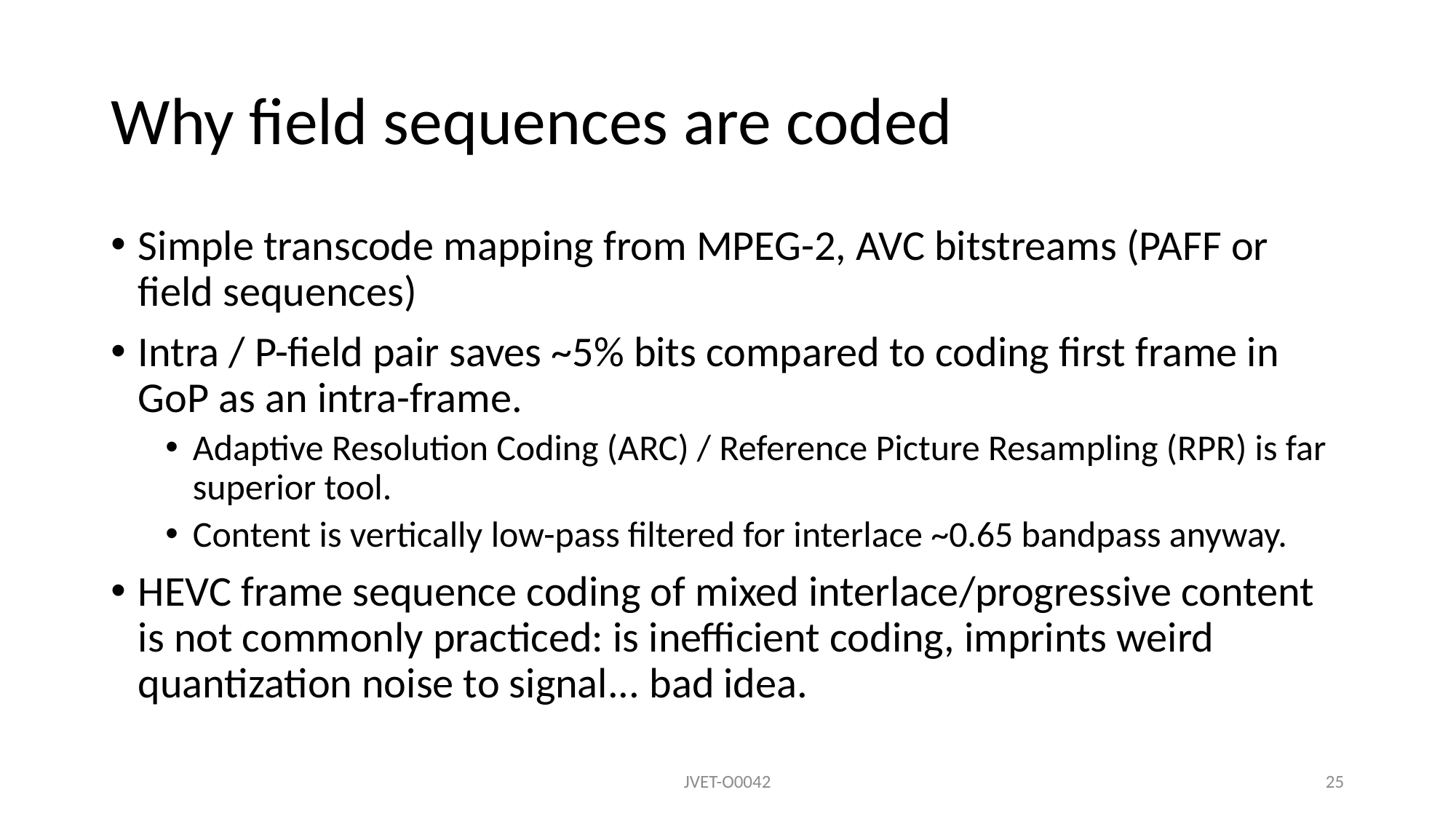

# Why field sequences are coded
Simple transcode mapping from MPEG-2, AVC bitstreams (PAFF or field sequences)
Intra / P-field pair saves ~5% bits compared to coding first frame in GoP as an intra-frame.
Adaptive Resolution Coding (ARC) / Reference Picture Resampling (RPR) is far superior tool.
Content is vertically low-pass filtered for interlace ~0.65 bandpass anyway.
HEVC frame sequence coding of mixed interlace/progressive content is not commonly practiced: is inefficient coding, imprints weird quantization noise to signal... bad idea.

JVET-O0042
25